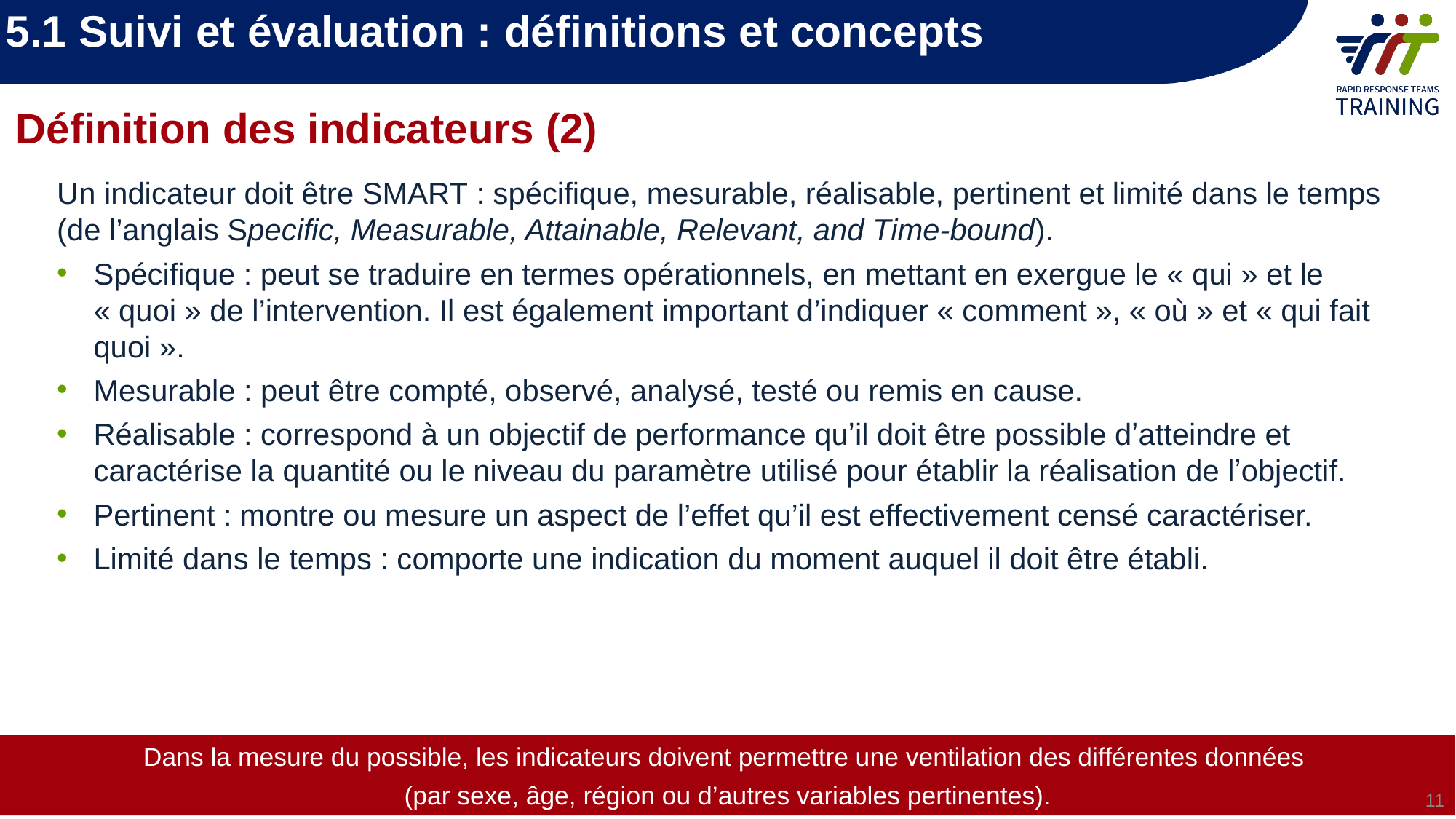

5.1 Suivi et évaluation : définitions et concepts

Définition des indicateurs (2)
Un indicateur doit être SMART : spécifique, mesurable, réalisable, pertinent et limité dans le temps (de l’anglais Specific, Measurable, Attainable, Relevant, and Time-bound).
Spécifique : peut se traduire en termes opérationnels, en mettant en exergue le « qui » et le « quoi » de l’intervention. Il est également important d’indiquer « comment », « où » et « qui fait quoi ».
Mesurable : peut être compté, observé, analysé, testé ou remis en cause.
Réalisable : correspond à un objectif de performance quʼil doit être possible dʼatteindre et caractérise la quantité ou le niveau du paramètre utilisé pour établir la réalisation de lʼobjectif.
Pertinent : montre ou mesure un aspect de l’effet qu’il est effectivement censé caractériser.
Limité dans le temps : comporte une indication du moment auquel il doit être établi.
Dans la mesure du possible, les indicateurs doivent permettre une ventilation des différentes données
(par sexe, âge, région ou d’autres variables pertinentes).
11